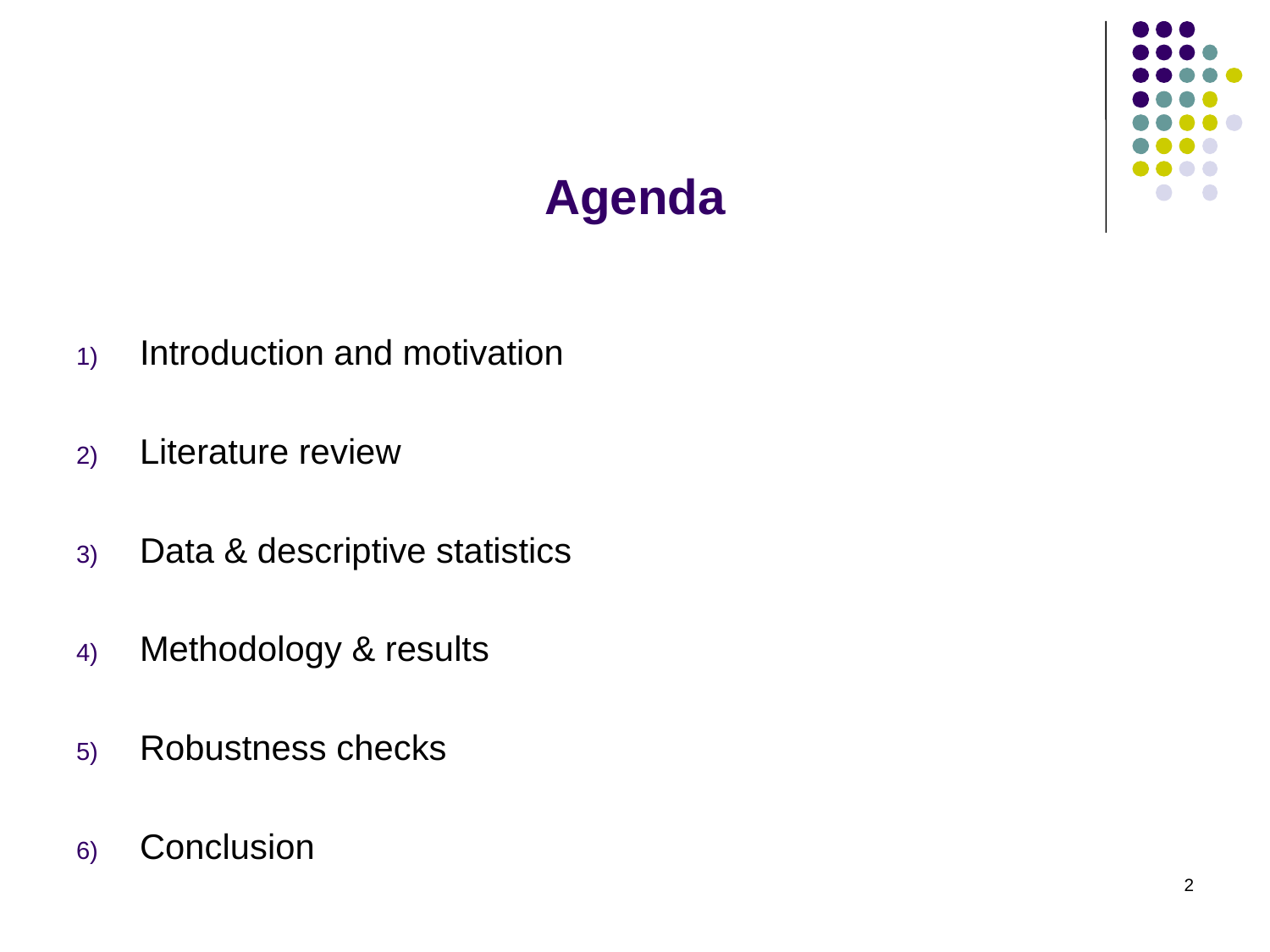

Agenda

Introduction and motivation

Literature review

Data & descriptive statistics

Methodology & results

Robustness checks

Conclusion
2